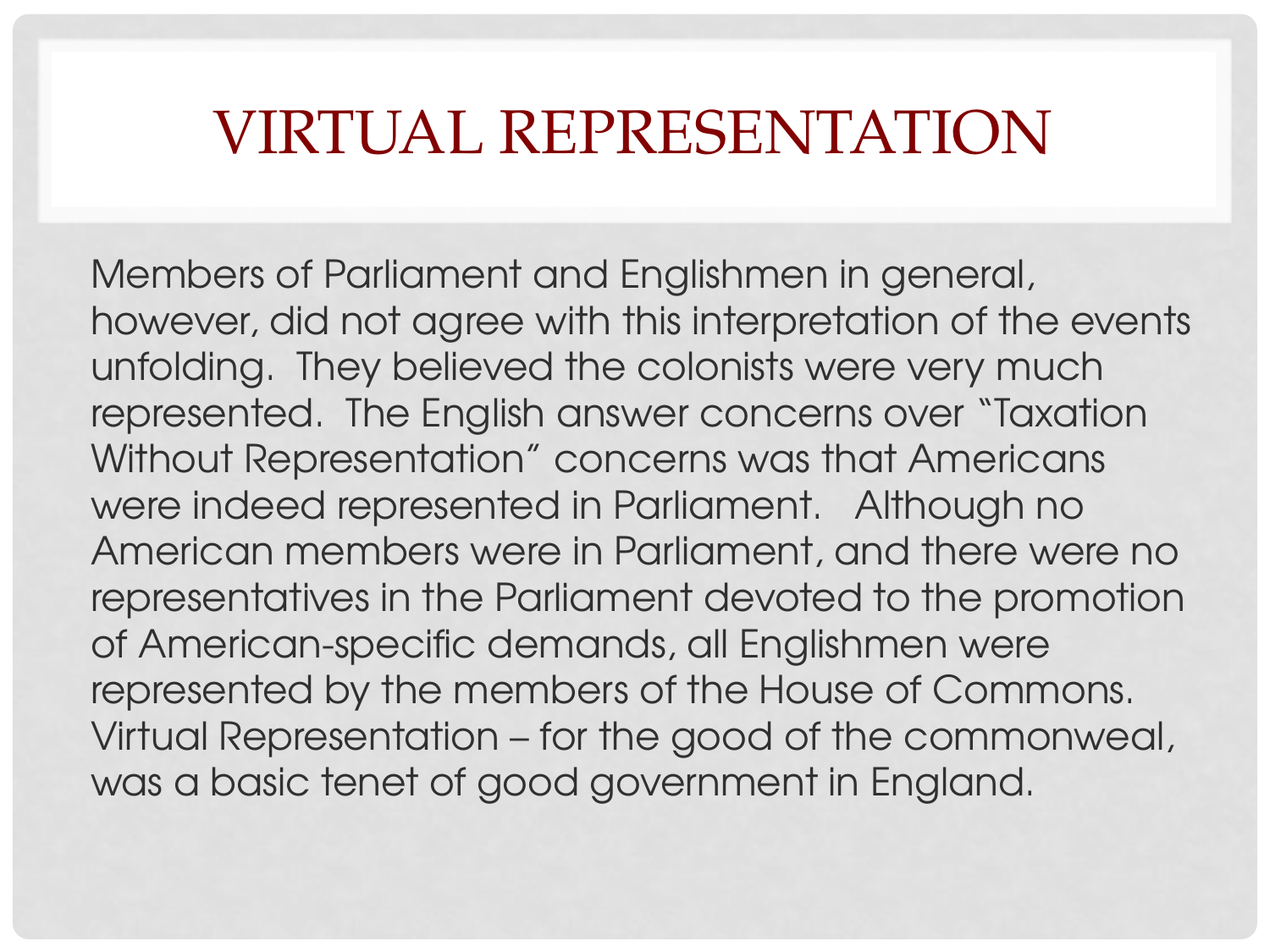

# Virtual Representation
Members of Parliament and Englishmen in general, however, did not agree with this interpretation of the events unfolding.  They believed the colonists were very much represented.  The English answer concerns over “Taxation Without Representation” concerns was that Americans were indeed represented in Parliament.   Although no American members were in Parliament, and there were no representatives in the Parliament devoted to the promotion of American-specific demands, all Englishmen were represented by the members of the House of Commons.  Virtual Representation – for the good of the commonweal, was a basic tenet of good government in England.